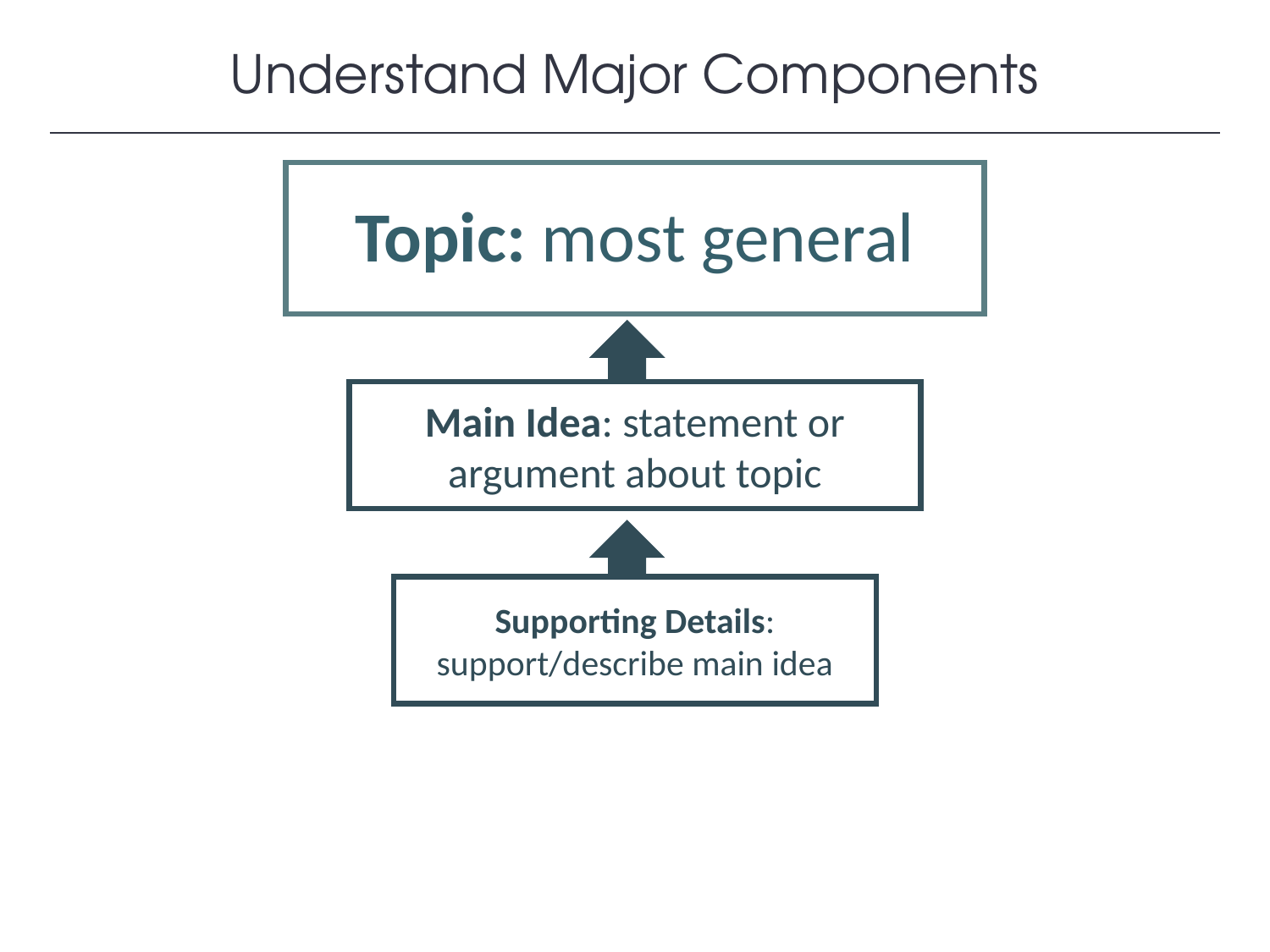

Understand Major Components

Topic: most general

Main Idea: statement or argument about topic

Supporting Details: support/describe main idea